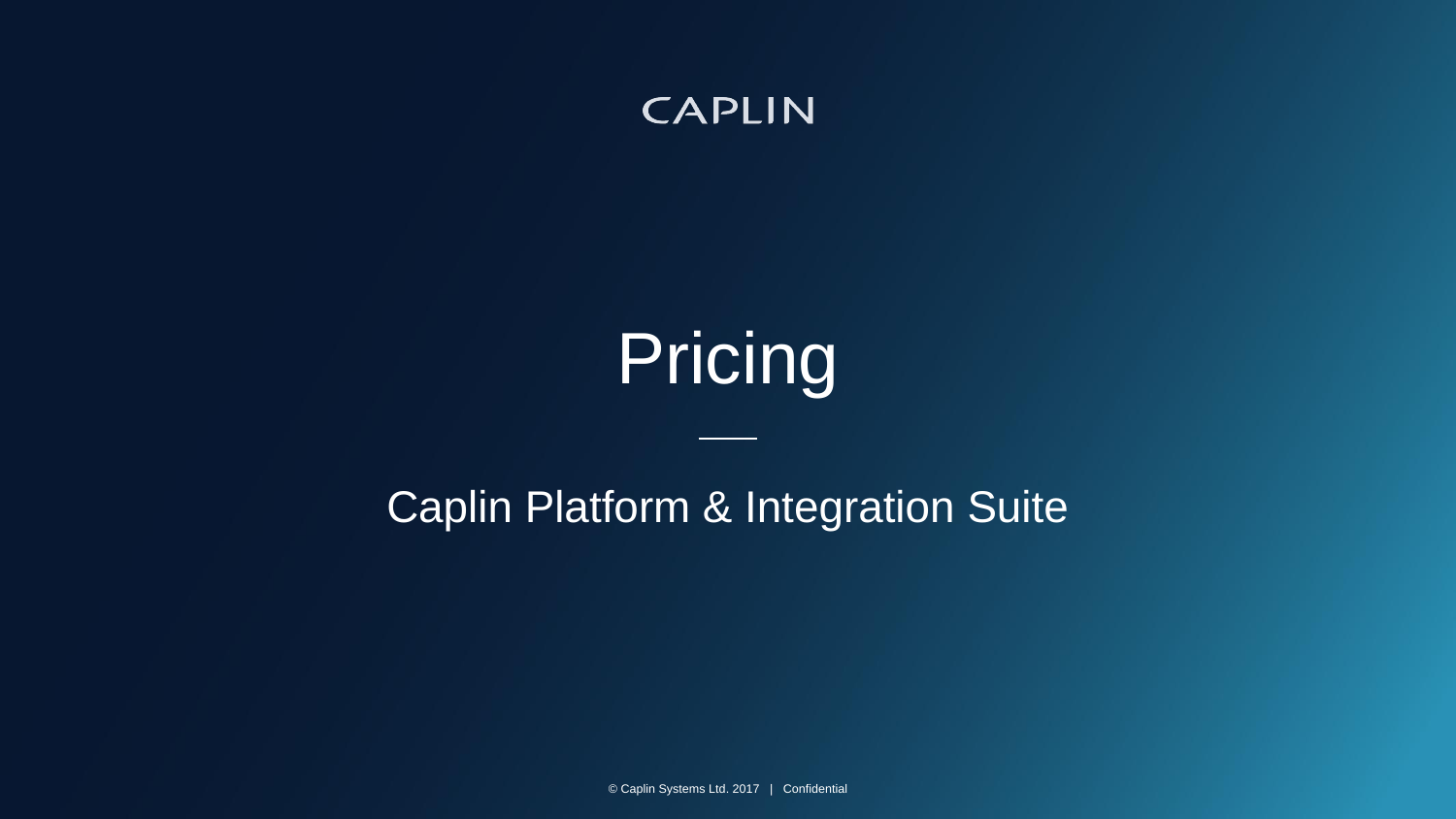

# Pricing
Caplin Platform & Integration Suite